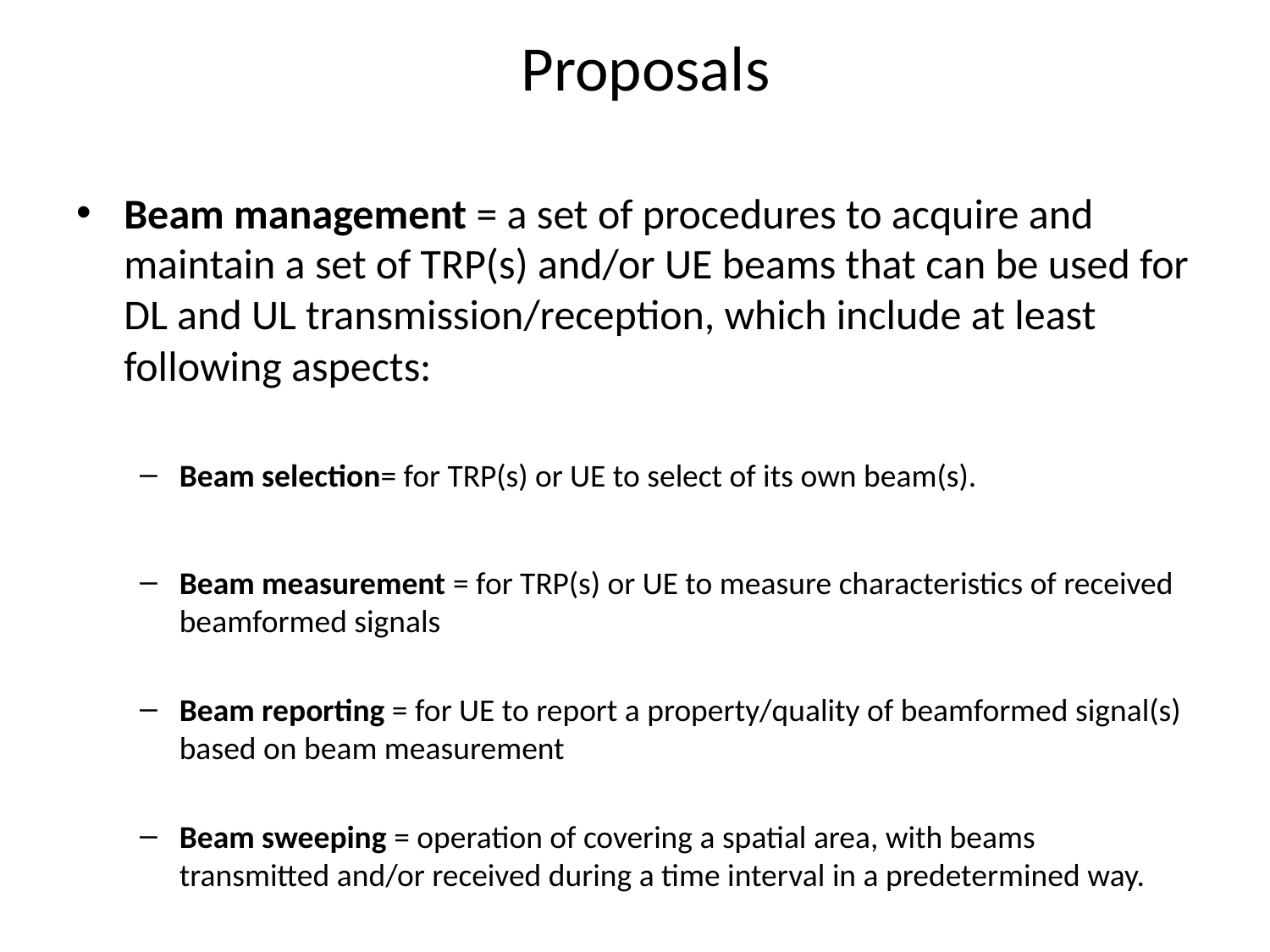

# Proposals
Beam management = a set of procedures to acquire and maintain a set of TRP(s) and/or UE beams that can be used for DL and UL transmission/reception, which include at least following aspects:

Beam selection= for TRP(s) or UE to select of its own beam(s).

Beam measurement = for TRP(s) or UE to measure characteristics of received beamformed signals

Beam reporting = for UE to report a property/quality of beamformed signal(s) based on beam measurement

Beam sweeping = operation of covering a spatial area, with beams transmitted and/or received during a time interval in a predetermined way.